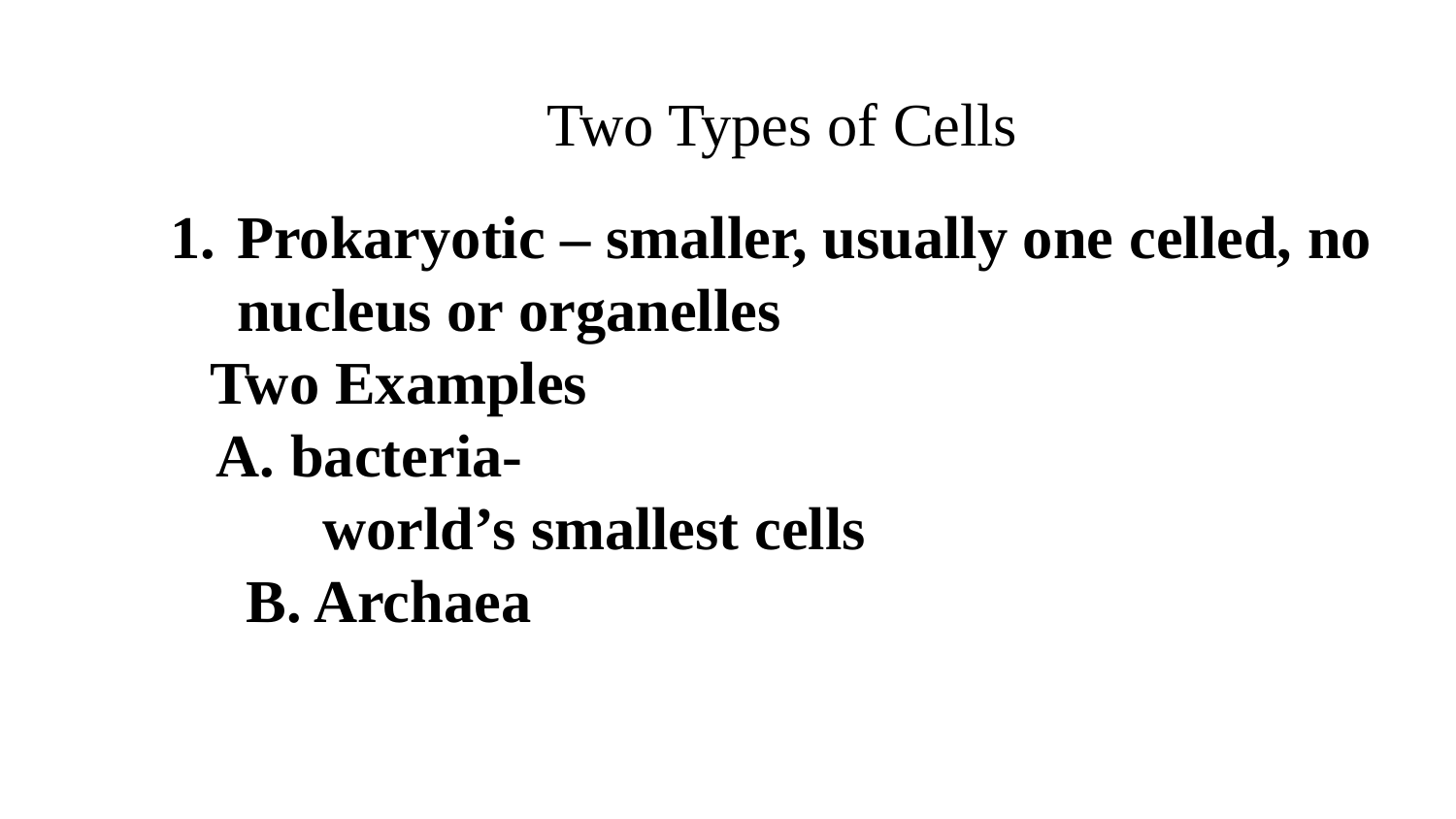

# Two Types of Cells

Prokaryotic – smaller, usually one celled, no nucleus or organelles
Two Examples
bacteria-
     world’s smallest cells
B. Archaea